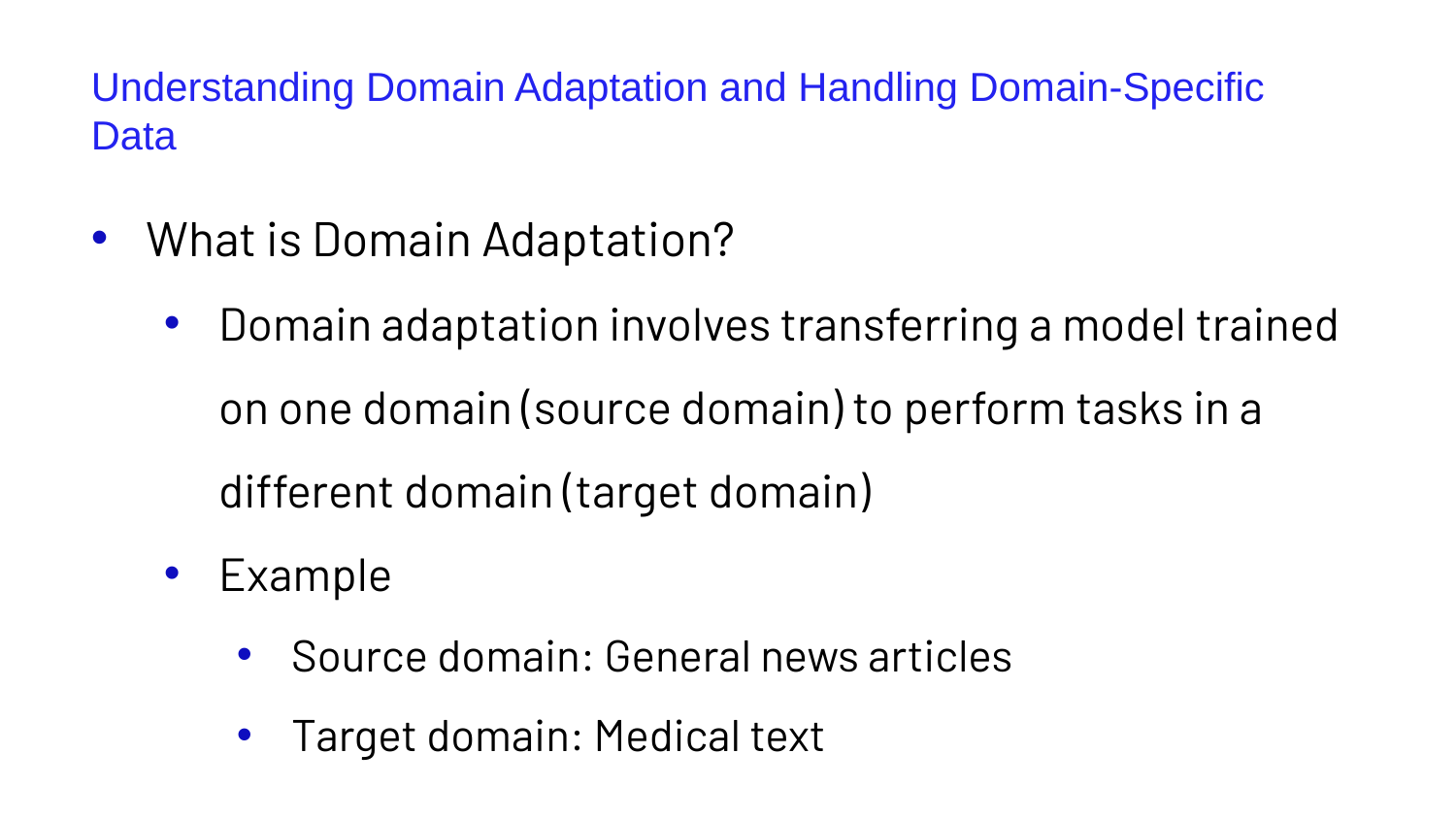

Understanding Domain Adaptation and Handling Domain-Specific Data
What is Domain Adaptation?
Domain adaptation involves transferring a model trained on one domain (source domain) to perform tasks in a different domain (target domain)
Example
Source domain: General news articles
Target domain: Medical text